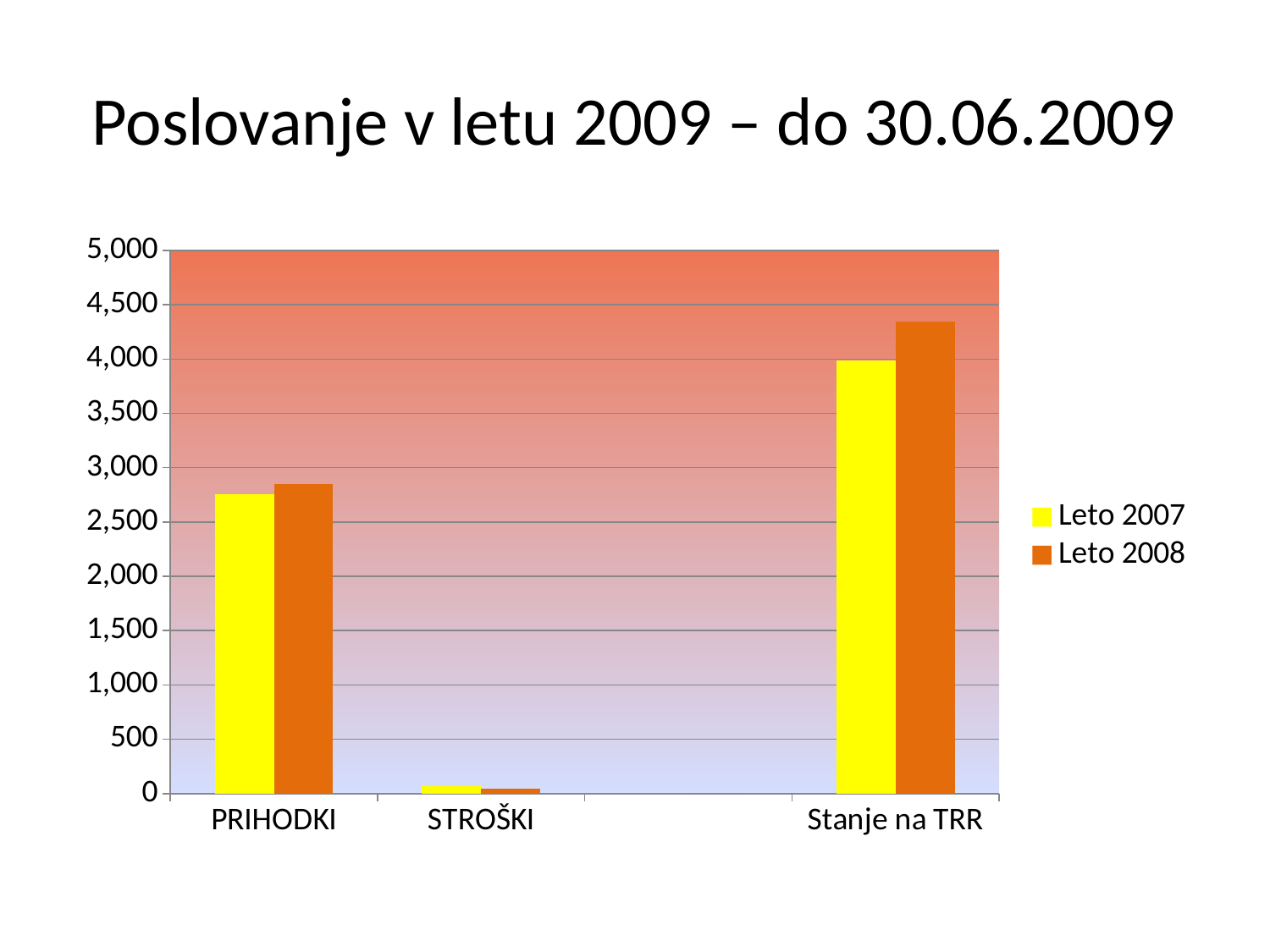

# Poslovanje v letu 2009 – do 30.06.2009

### Chart

| Category | Leto 2007 | Leto 2008 |
|---|---|---|
| PRIHODKI | 2754.76 | 2845.93 |
| STROŠKI | 68.04 | 45.47 |
|   | None | 0.0 |
| Stanje na TRR | 3984.1 | 4342.64 |